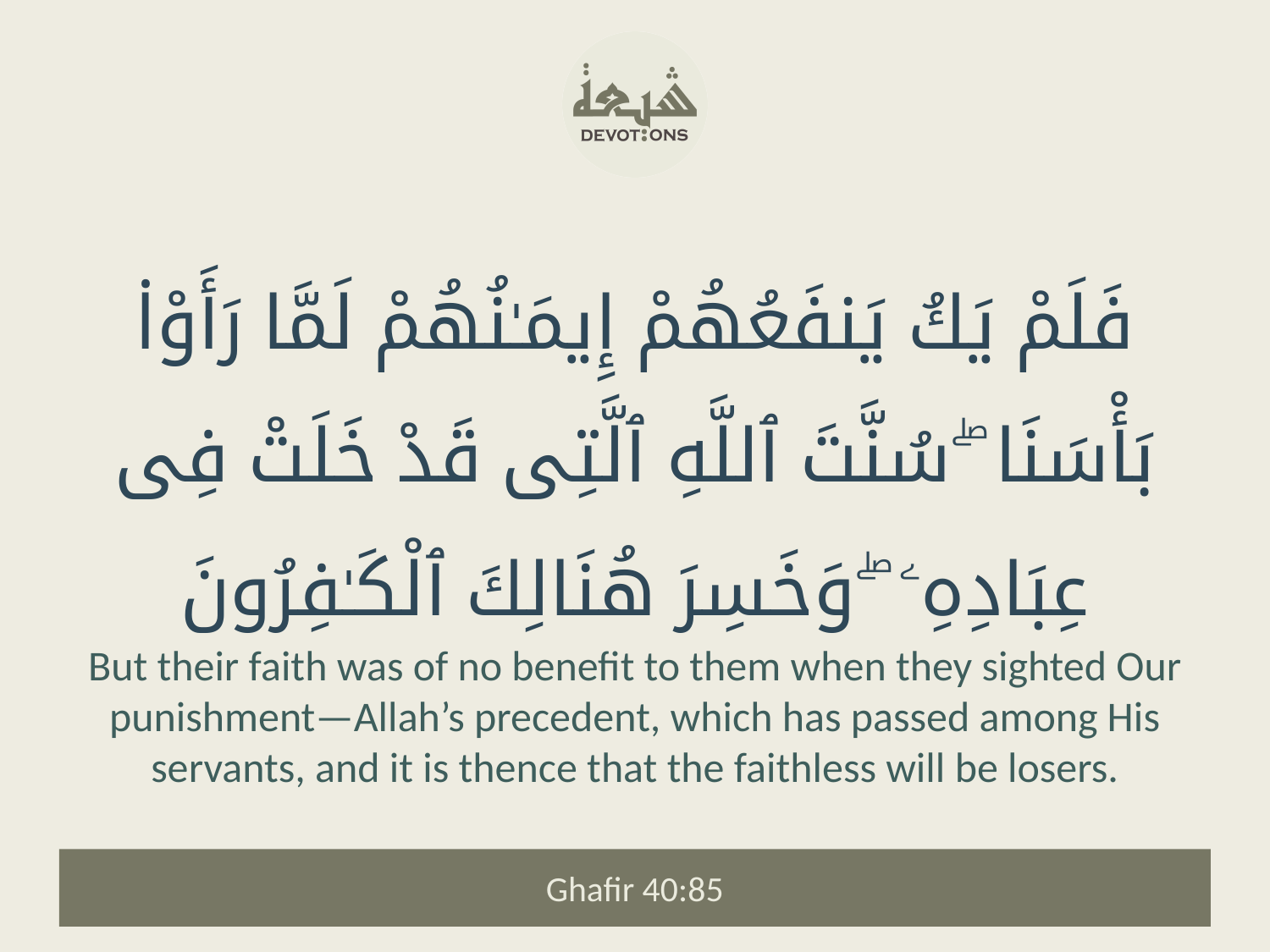

فَلَمْ يَكُ يَنفَعُهُمْ إِيمَـٰنُهُمْ لَمَّا رَأَوْا۟ بَأْسَنَا ۖ سُنَّتَ ٱللَّهِ ٱلَّتِى قَدْ خَلَتْ فِى عِبَادِهِۦ ۖ وَخَسِرَ هُنَالِكَ ٱلْكَـٰفِرُونَ
But their faith was of no benefit to them when they sighted Our punishment—Allah’s precedent, which has passed among His servants, and it is thence that the faithless will be losers.
Ghafir 40:85